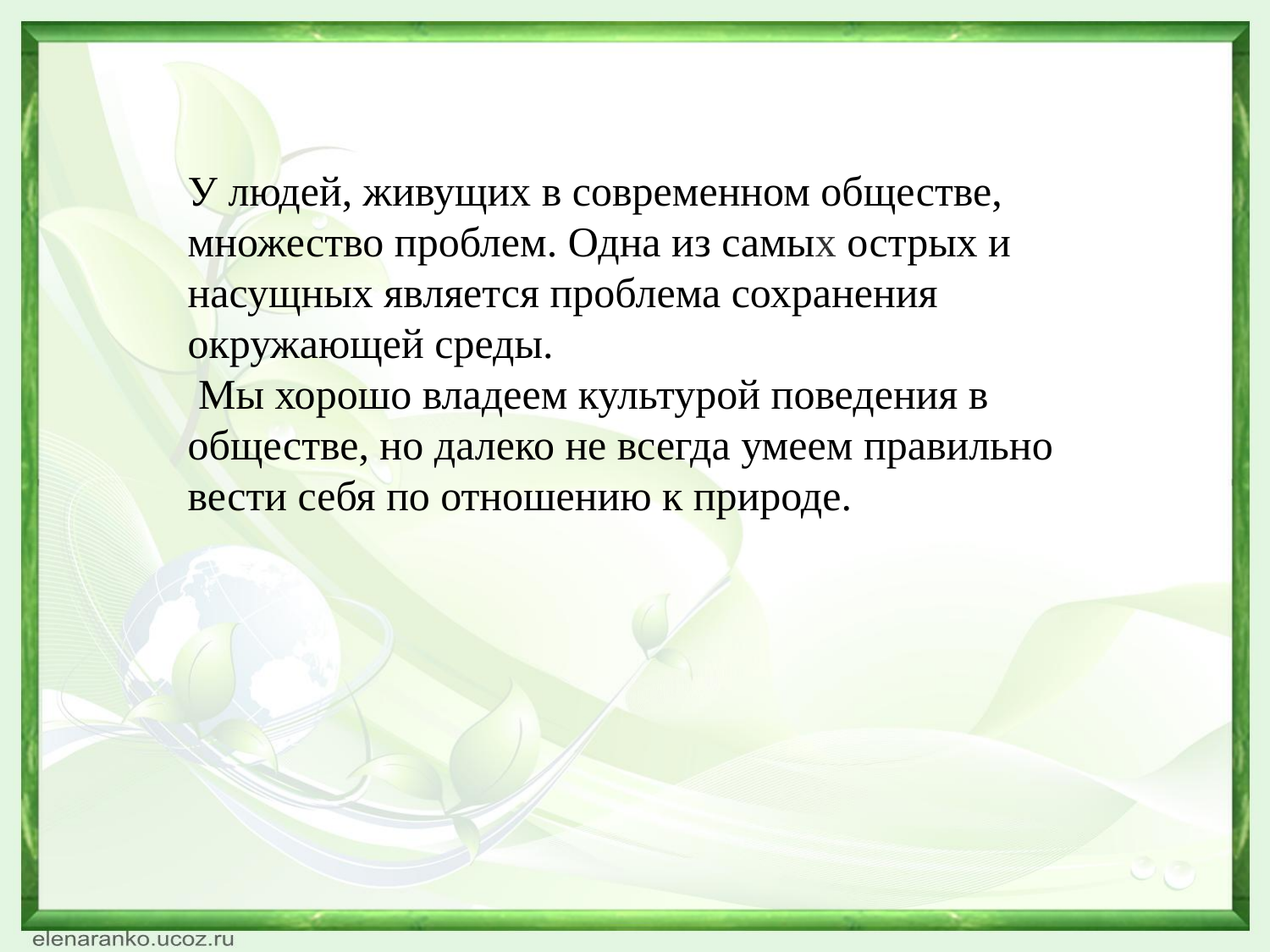

У людей, живущих в современном обществе, множество проблем. Одна из самых острых и насущных является проблема сохранения окружающей среды.
 Мы хорошо владеем культурой поведения в обществе, но далеко не всегда умеем правильно вести себя по отношению к природе.